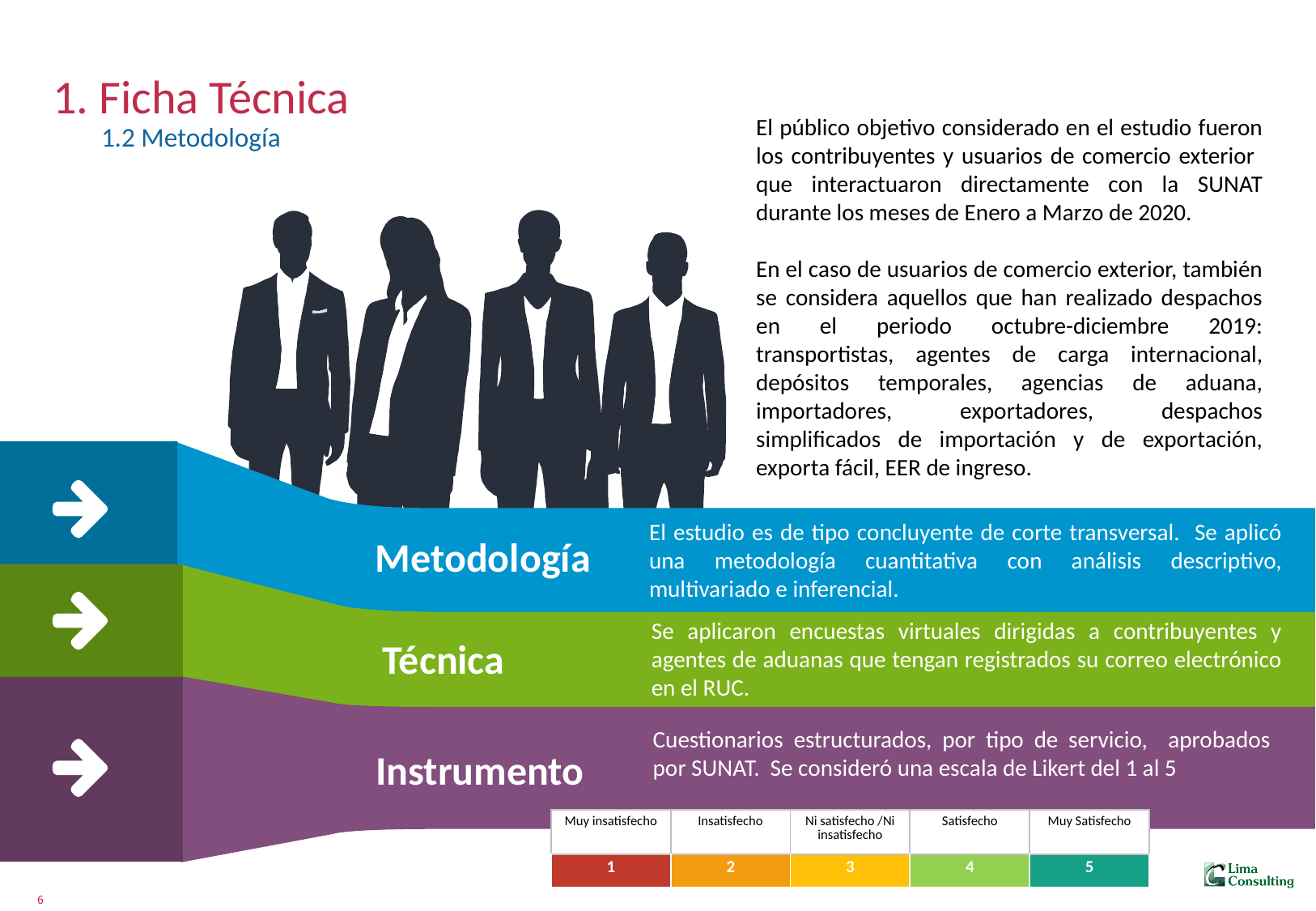

# 1. Ficha Técnica 1.2 Metodología
El público objetivo considerado en el estudio fueron los contribuyentes y usuarios de comercio exterior  que interactuaron directamente con la SUNAT durante los meses de Enero a Marzo de 2020.

En el caso de usuarios de comercio exterior, también se considera aquellos que han realizado despachos en el periodo octubre-diciembre 2019: transportistas, agentes de carga internacional, depósitos temporales, agencias de aduana, importadores, exportadores, despachos simplificados de importación y de exportación, exporta fácil, EER de ingreso.

El estudio es de tipo concluyente de corte transversal.  Se aplicó una metodología cuantitativa con análisis descriptivo, multivariado e inferencial.
Metodología

Se aplicaron encuestas virtuales dirigidas a contribuyentes y agentes de aduanas que tengan registrados su correo electrónico en el RUC.
Técnica

Cuestionarios estructurados, por tipo de servicio,  aprobados por SUNAT.  Se consideró una escala de Likert del 1 al 5
Instrumento

| Muy insatisfecho | Insatisfecho | Ni satisfecho /Ni insatisfecho | Satisfecho | Muy Satisfecho |
| --- | --- | --- | --- | --- |
| 1 | 2 | 3 | 4 | 5 |